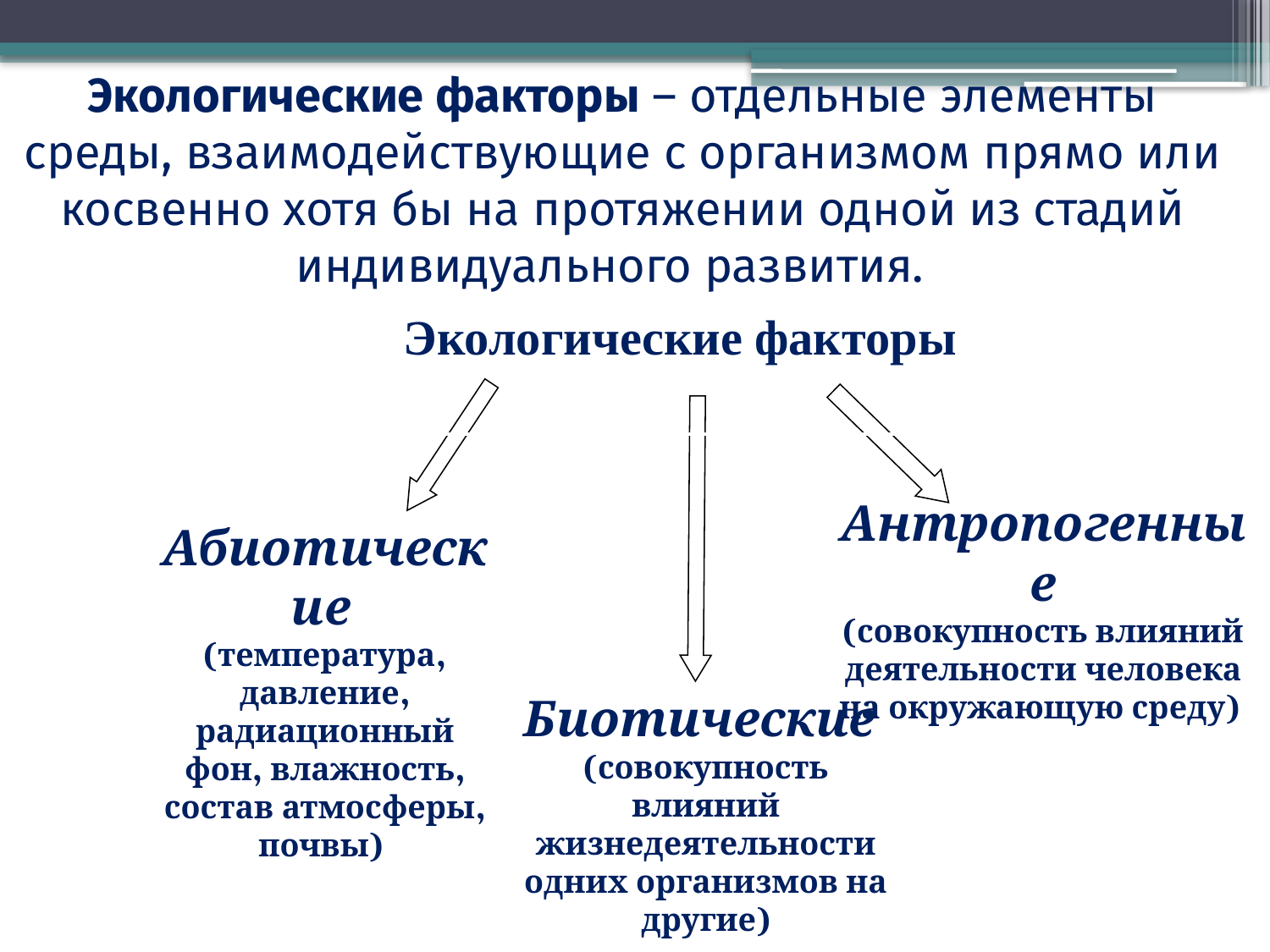

# Экологические факторы – отдельные элементы среды, взаимодействующие с организмом прямо или косвенно хотя бы на протяжении одной из стадий индивидуального развития.
| Экологические факторы |
| --- |

Антропогенные
(совокупность влияний деятельности человека на окружающую среду)
Абиотические
(температура, давление, радиационный фон, влажность, состав атмосферы, почвы)
Биотические
(совокупность влияний жизнедеятельности одних организмов на другие)